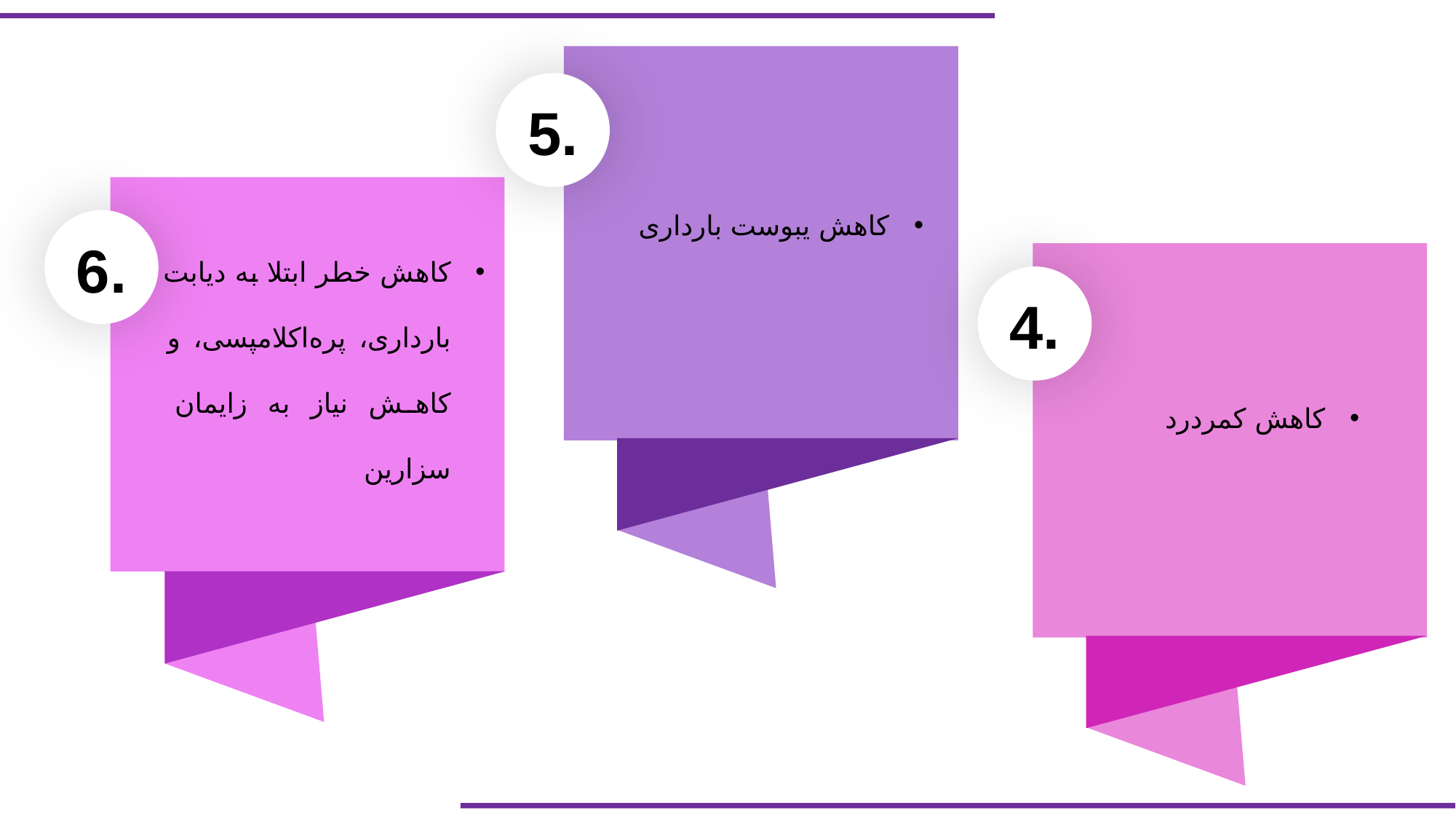

5.
کاهش یبوست بارداری

6.
کاهش خطر ابتلا به دیابت بارداری، پره‌اکلامپسی، و کاهش نیاز به زایمان سزارین

4.
کاهش کمردرد